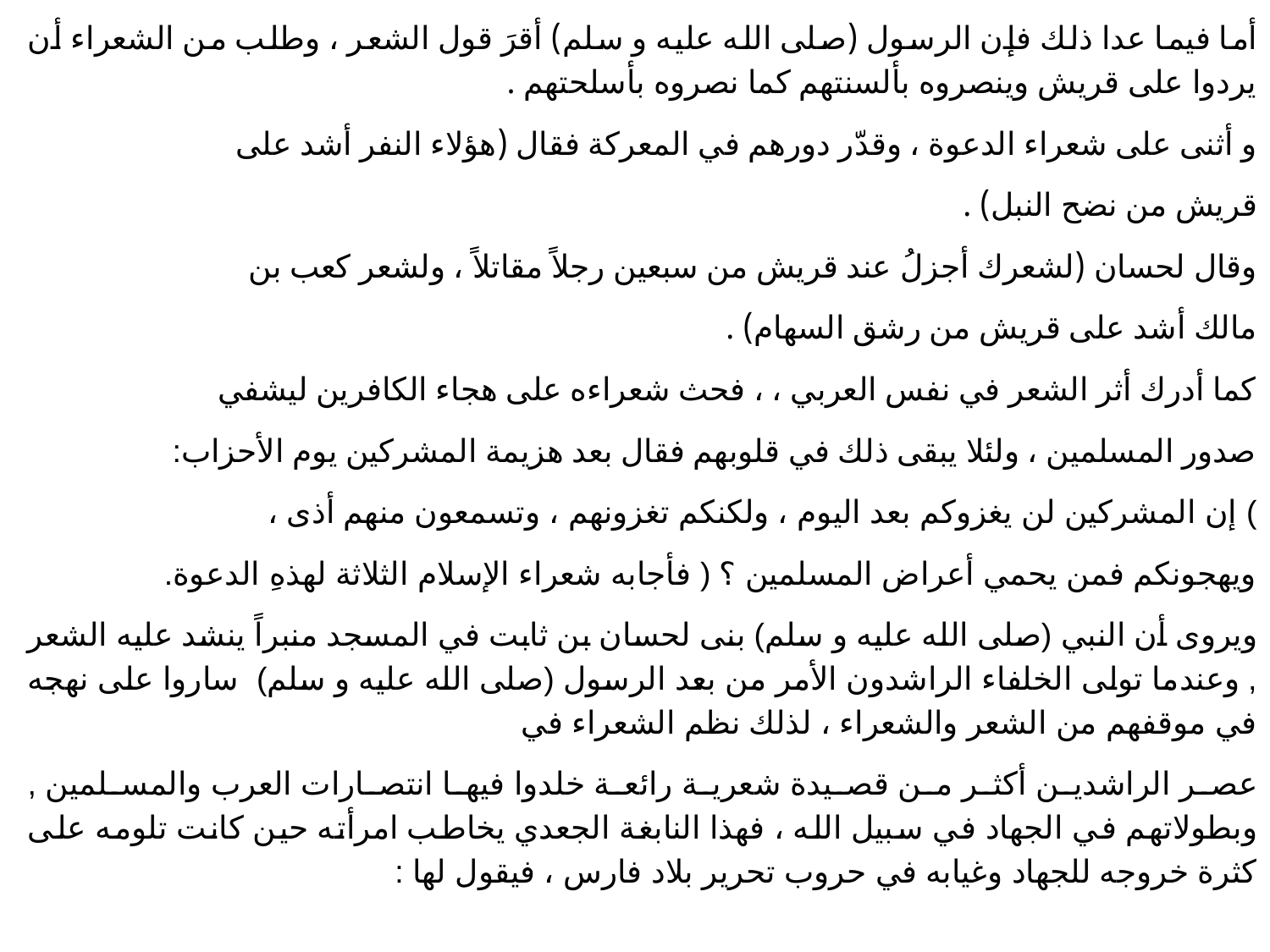

أما فيما عدا ذلك فإن الرسول (صلى الله عليه و سلم) أقرَ قول الشعر ، وطلب من الشعراء أن يردوا على قريش وينصروه بألسنتهم كما نصروه بأسلحتهم .
و أثنى على شعراء الدعوة ، وقدّر دورهم في المعركة فقال (هؤلاء النفر أشد على
قريش من نضح النبل) .
وقال لحسان (لشعرك أجزلُ عند قريش من سبعين رجلاً مقاتلاً ، ولشعر كعب بن
مالك أشد على قريش من رشق السهام) .
كما أدرك أثر الشعر في نفس العربي ، ، فحث شعراءه على هجاء الكافرين ليشفي
صدور المسلمين ، ولئلا يبقى ذلك في قلوبهم فقال بعد هزيمة المشركين يوم الأحزاب:
) إن المشركين لن يغزوكم بعد اليوم ، ولكنكم تغزونهم ، وتسمعون منهم أذى ،
ويهجونكم فمن يحمي أعراض المسلمين ؟ ( فأجابه شعراء الإسلام الثلاثة لهذهِ الدعوة.
ويروى أن النبي (صلى الله عليه و سلم) بنى لحسان بن ثابت في المسجد منبراً ينشد عليه الشعر , وعندما تولى الخلفاء الراشدون الأمر من بعد الرسول (صلى الله عليه و سلم)  ساروا على نهجه في موقفهم من الشعر والشعراء ، لذلك نظم الشعراء في
عصر الراشدين أكثر من قصيدة شعرية رائعة خلدوا فيها انتصارات العرب والمسلمين , وبطولاتهم في الجهاد في سبيل الله ، فهذا النابغة الجعدي يخاطب امرأته حين كانت تلومه على كثرة خروجه للجهاد وغيابه في حروب تحرير بلاد فارس ، فيقول لها :